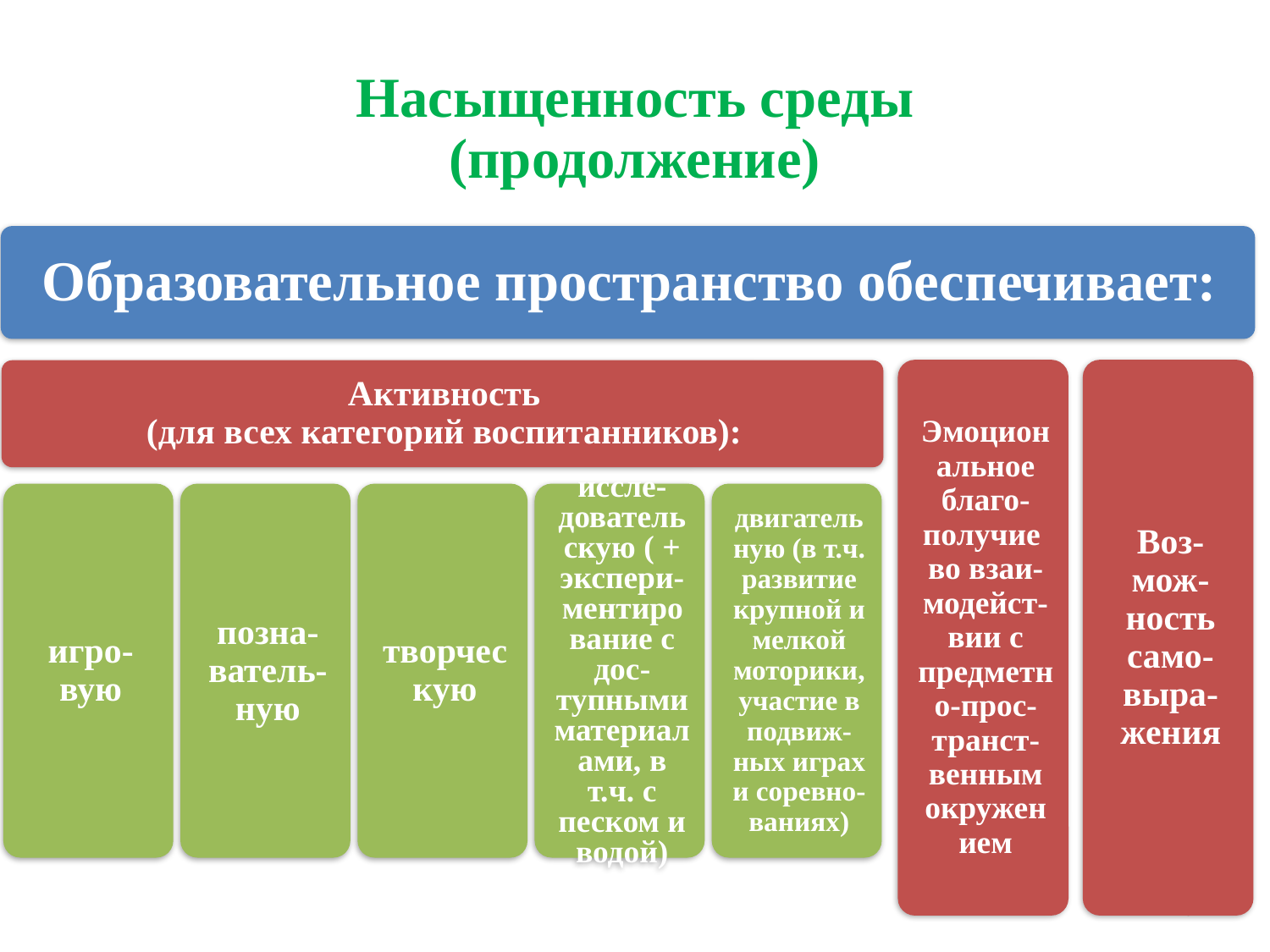

Требования к развивающей предметно-пространственной среде
# Насыщенность среды (продолжение)
Образовательное пространство обеспечивает:
Активность
(для всех категорий воспитанников):
игро-вую
позна-ватель-ную
творческую
иссле-довательскую ( + экспери-ментирование с дос-тупными материалами, в т.ч. с песком и водой)
двигательную (в т.ч. развитие крупной и мелкой моторики, участие в подвиж-ных играх и соревно-ваниях)
Эмоциональное благо-получие
во взаи-модейст-вии с предметно-прос-транст-венным окружением
Воз-мож-ность само-выра-жения
16